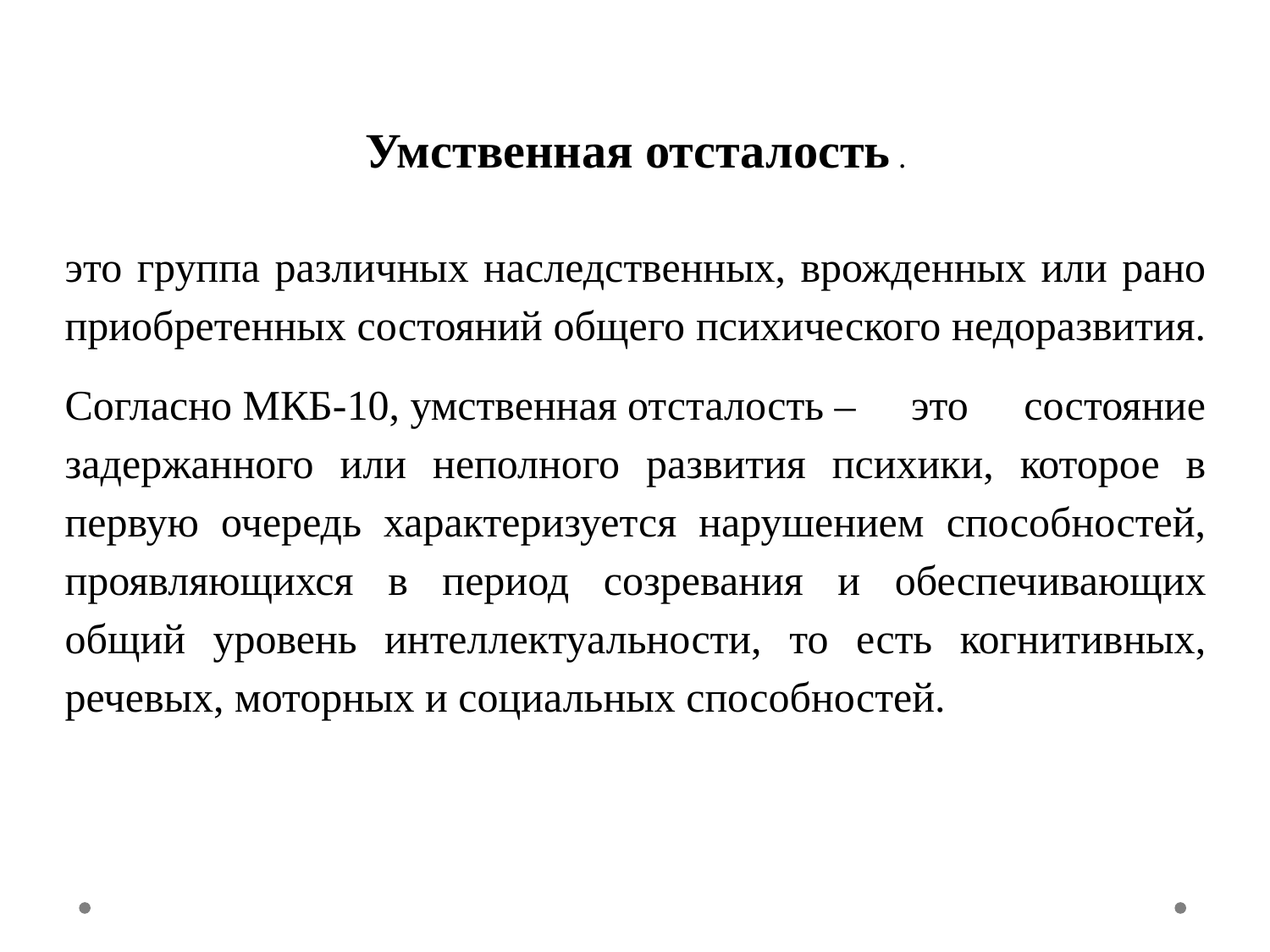

Умственная отсталость .
# это группа различных наследственных, врожденных или рано приобретенных состояний общего психического недоразвития.
Согласно МКБ-10, умственная отсталость – это состояние задержанного или неполного развития психики, которое в первую очередь характеризуется нарушением способностей, проявляющихся в период созревания и обеспечивающих общий уровень интеллектуальности, то есть когнитивных, речевых, моторных и социальных способностей.